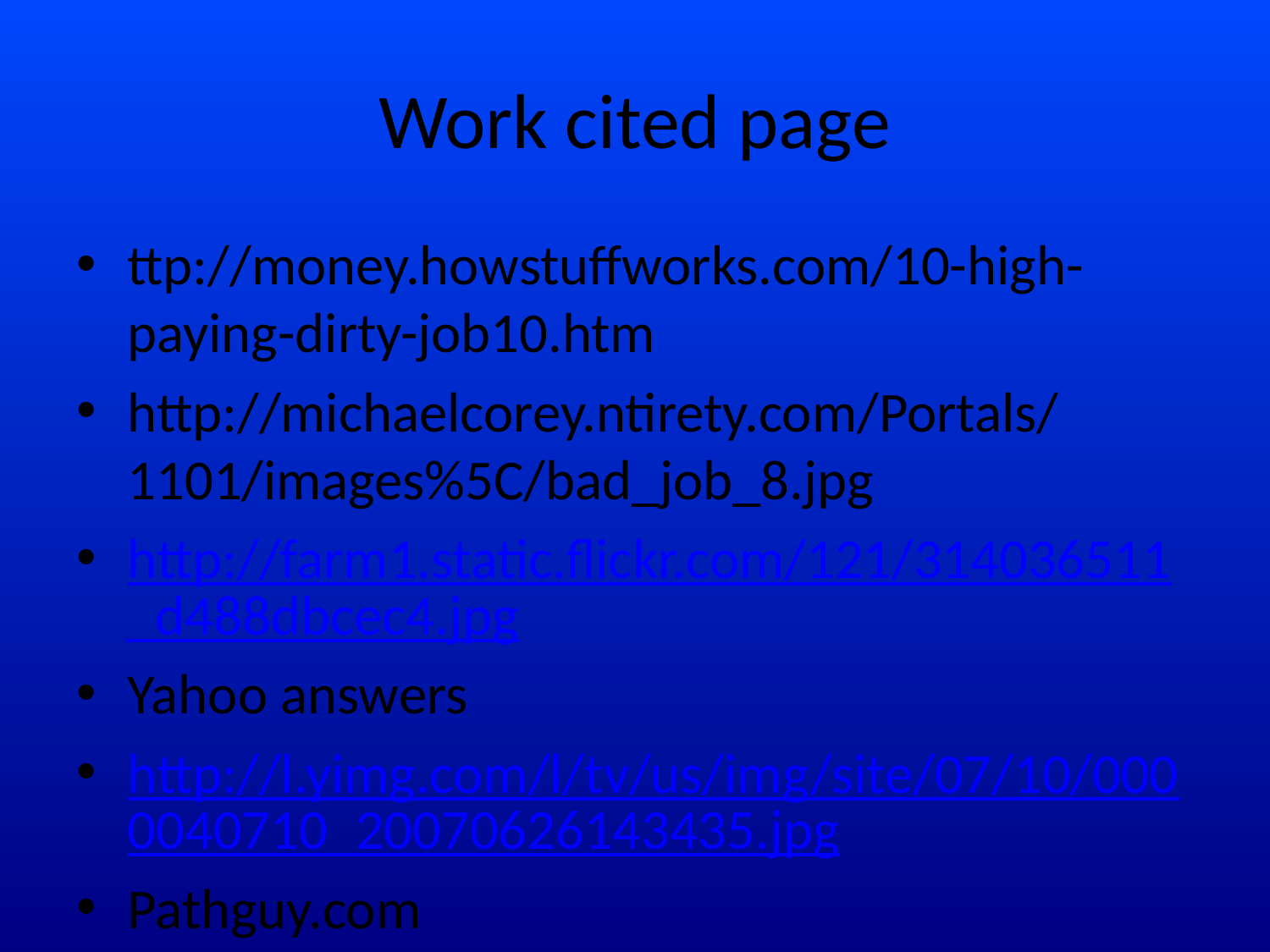

# Work cited page
ttp://money.howstuffworks.com/10-high-paying-dirty-job10.htm
http://michaelcorey.ntirety.com/Portals/1101/images%5C/bad_job_8.jpg
http://farm1.static.flickr.com/121/314036511_d488dbcec4.jpg
Yahoo answers
http://l.yimg.com/l/tv/us/img/site/07/10/0000040710_20070626143435.jpg
Pathguy.com